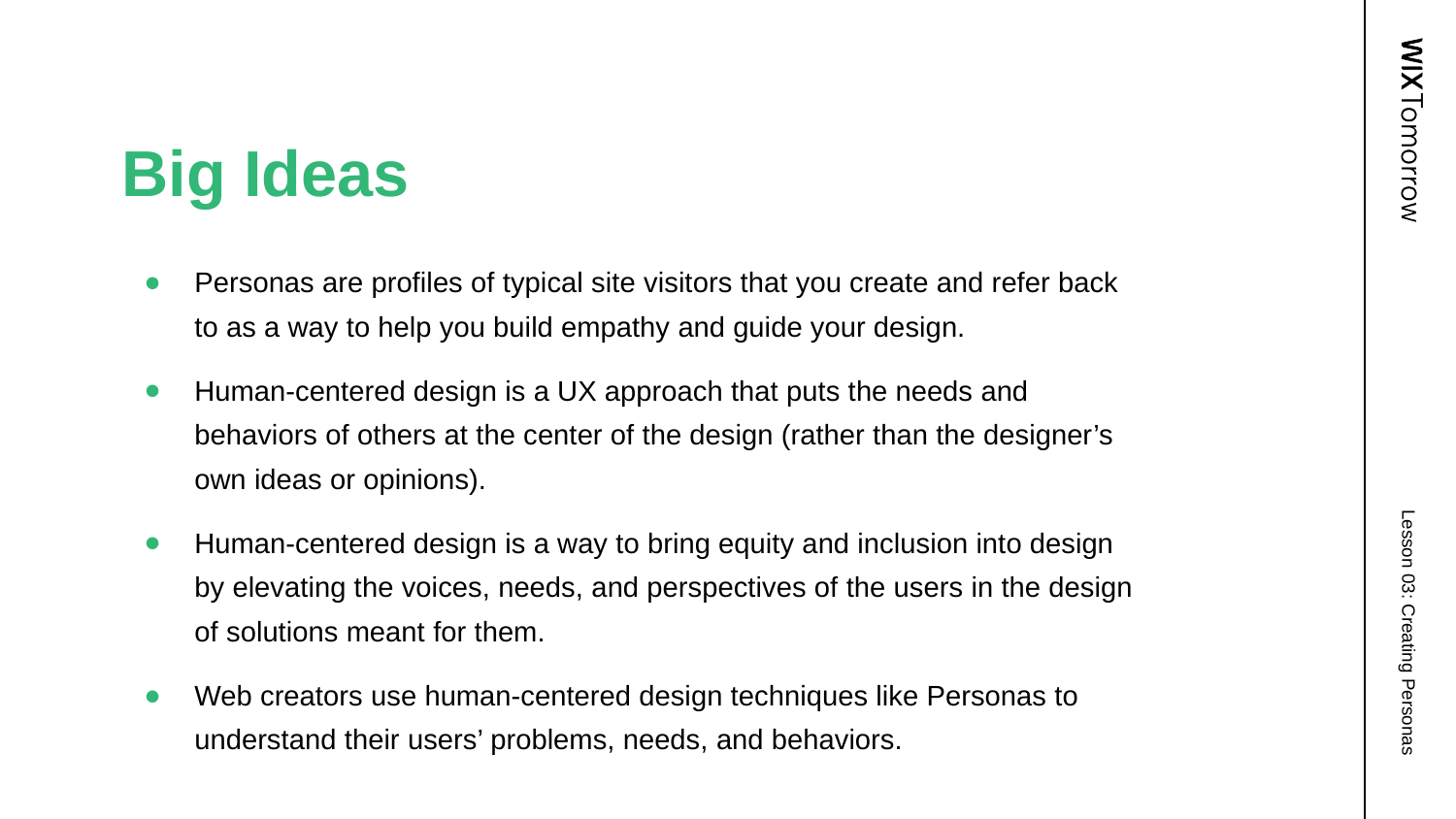

# Big Ideas
Personas are profiles of typical site visitors that you create and refer back to as a way to help you build empathy and guide your design.
Human-centered design is a UX approach that puts the needs and behaviors of others at the center of the design (rather than the designer’s own ideas or opinions).
Human-centered design is a way to bring equity and inclusion into design by elevating the voices, needs, and perspectives of the users in the design of solutions meant for them.
Web creators use human-centered design techniques like Personas to understand their users’ problems, needs, and behaviors.